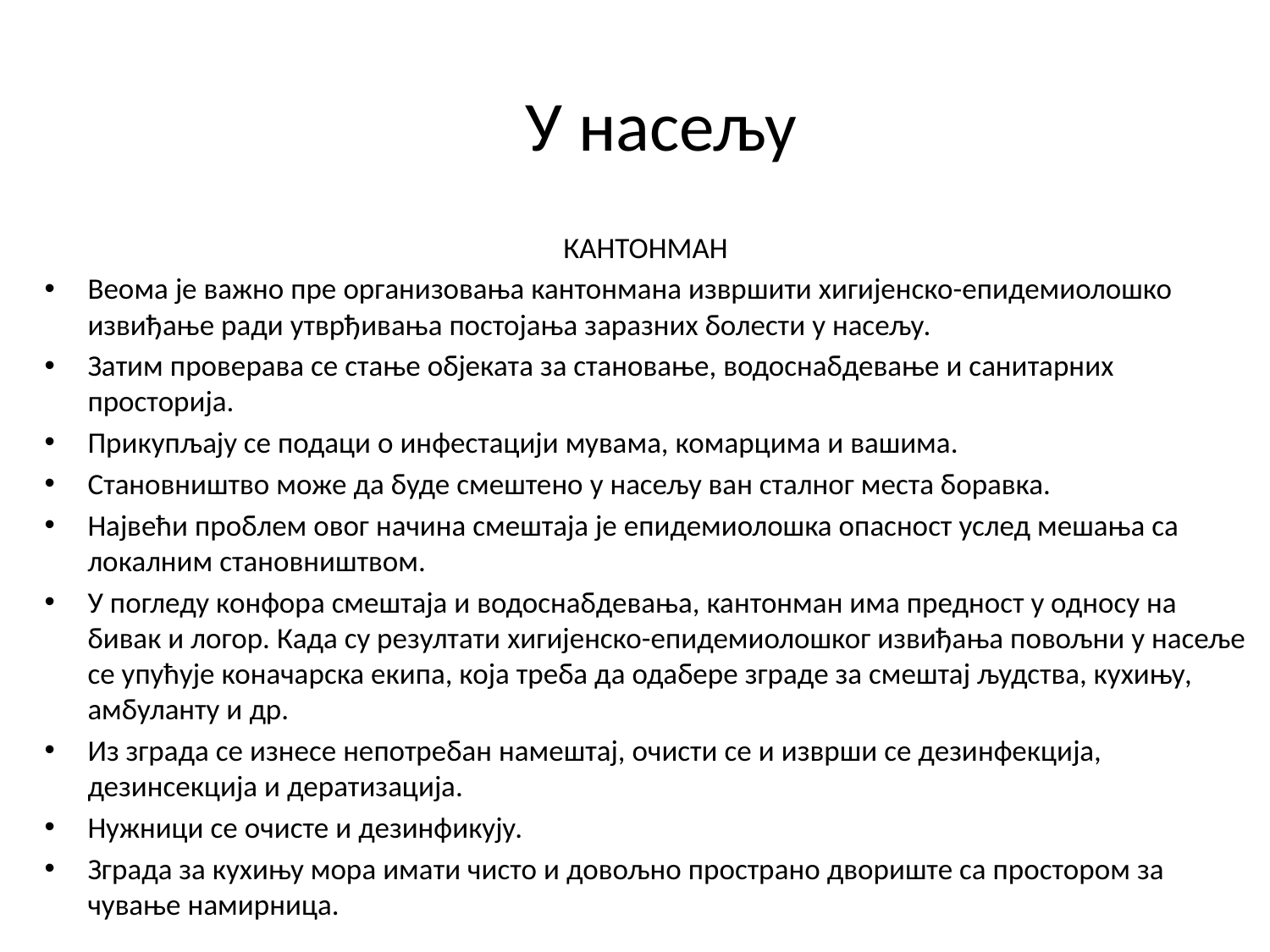

У насељу
КАНТОНМАН
	Веома је важно пре организовања кантонмана извршити хигијенско-епидемиолошко  извиђање ради утврђивања постојања заразних болести у насељу.
	Затим проверава се стање објеката за становање, водоснабдевање и санитарних просторија.
	Прикупљају се подаци о инфестацији мувама, комарцима и вашима.
Становништво може да буде смештено у насељу ван сталног места боравка.
	Највећи проблем овог начина смештаја је епидемиолошка опасност услед мешања са локалним становништвом.
	У погледу конфора смештаја и водоснабдевања, кантонман има предност у односу на бивак и логор. Када су резултати хигијенско-епидемиолошког извиђања повољни у насеље се упућује коначарска екипа, која треба да одабере зграде за смештај људства, кухињу, амбуланту и др.
	Из зграда се изнесе непотребан намештај, очисти се и изврши се дезинфекција, дезинсекција и дератизација.
	Нужници се очисте и дезинфикују.
	Зграда за кухињу мора имати чисто и довољно пространо двориште са простором за чување намирница.